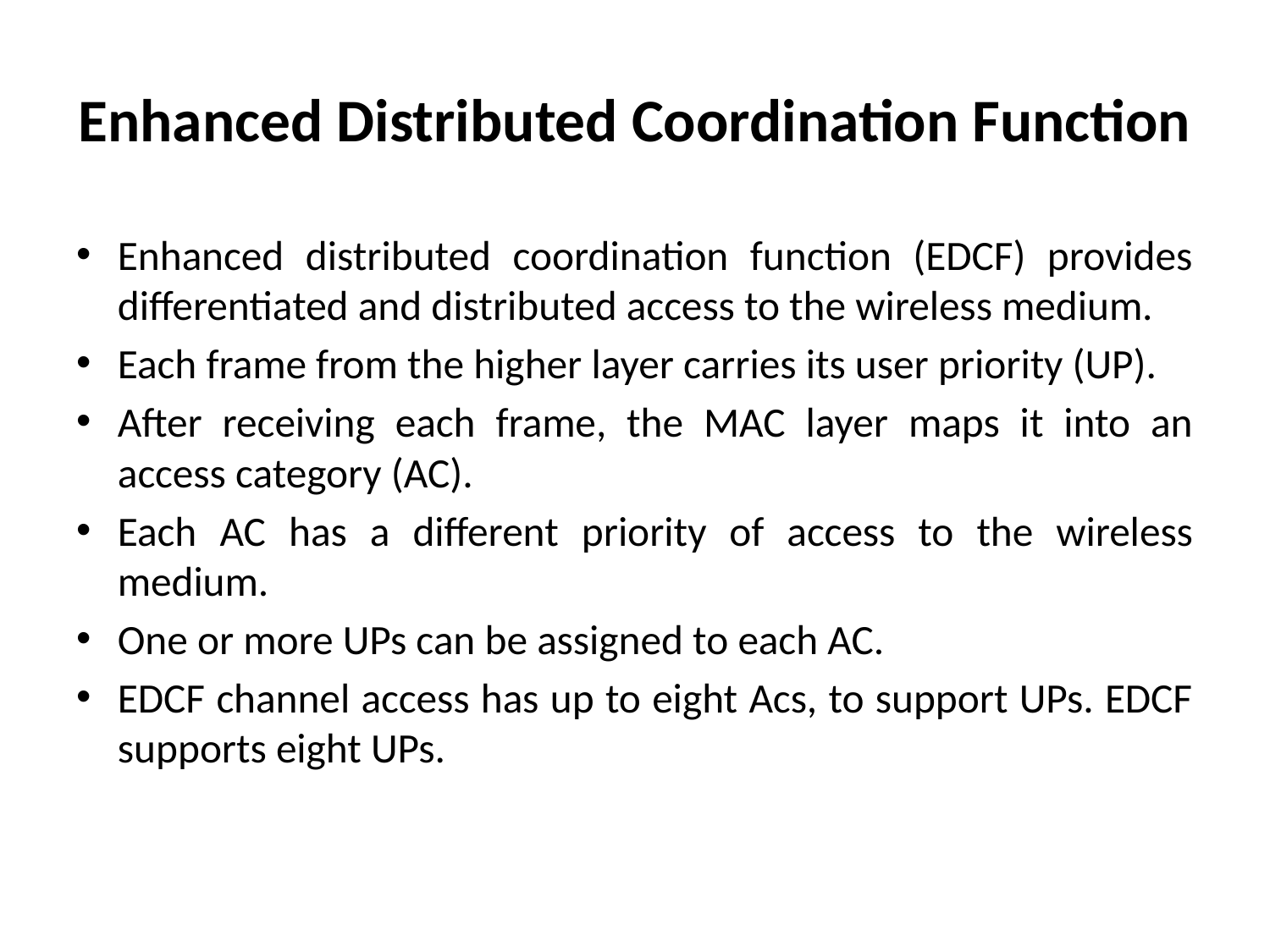

# Enhanced Distributed Coordination Function
Enhanced distributed coordination function (EDCF) provides differentiated and distributed access to the wireless medium.
Each frame from the higher layer carries its user priority (UP).
After receiving each frame, the MAC layer maps it into an access category (AC).
Each AC has a different priority of access to the wireless medium.
One or more UPs can be assigned to each AC.
EDCF channel access has up to eight Acs, to support UPs. EDCF supports eight UPs.